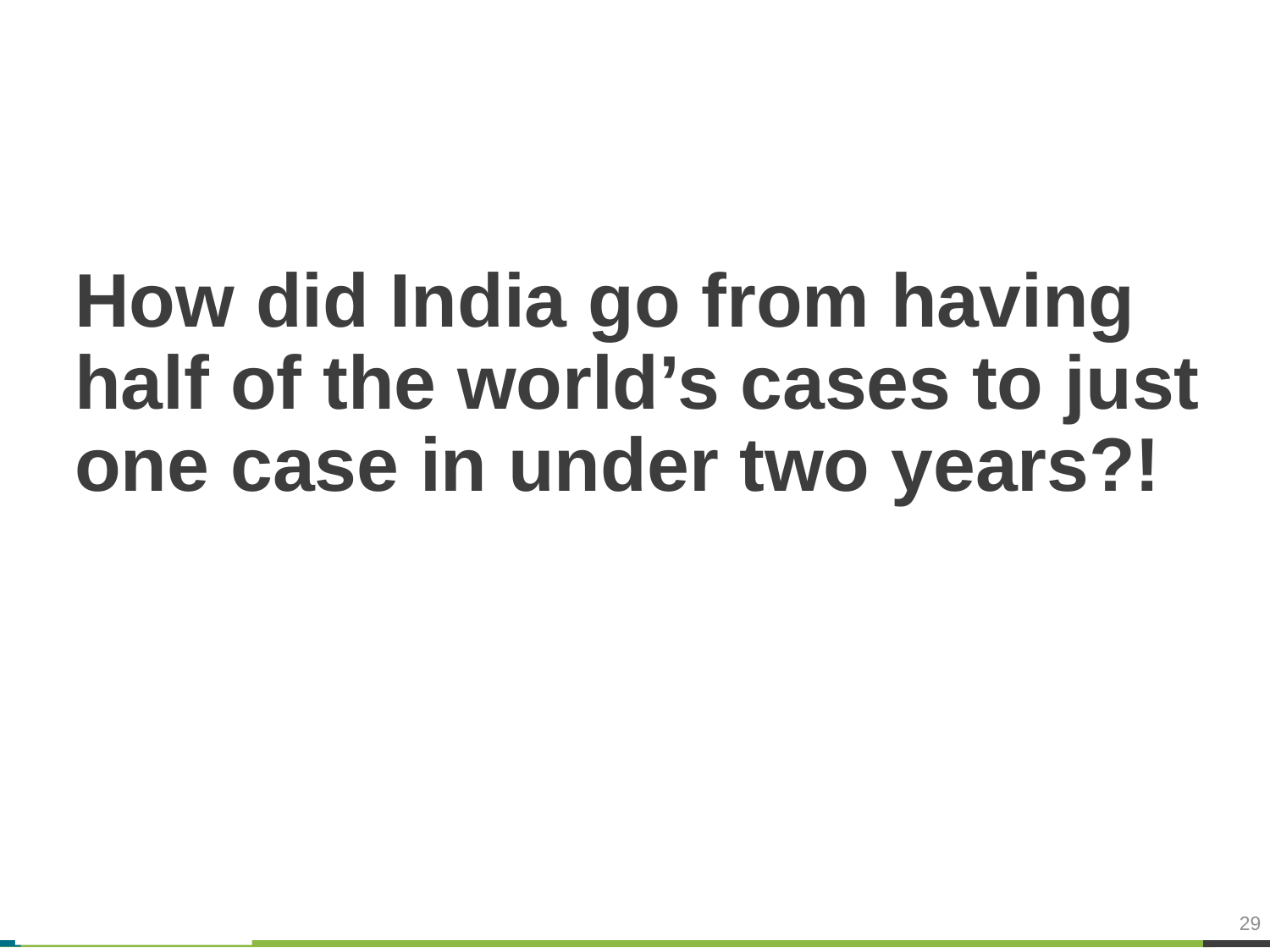

# How did India go from having half of the world’s cases to just one case in under two years?!